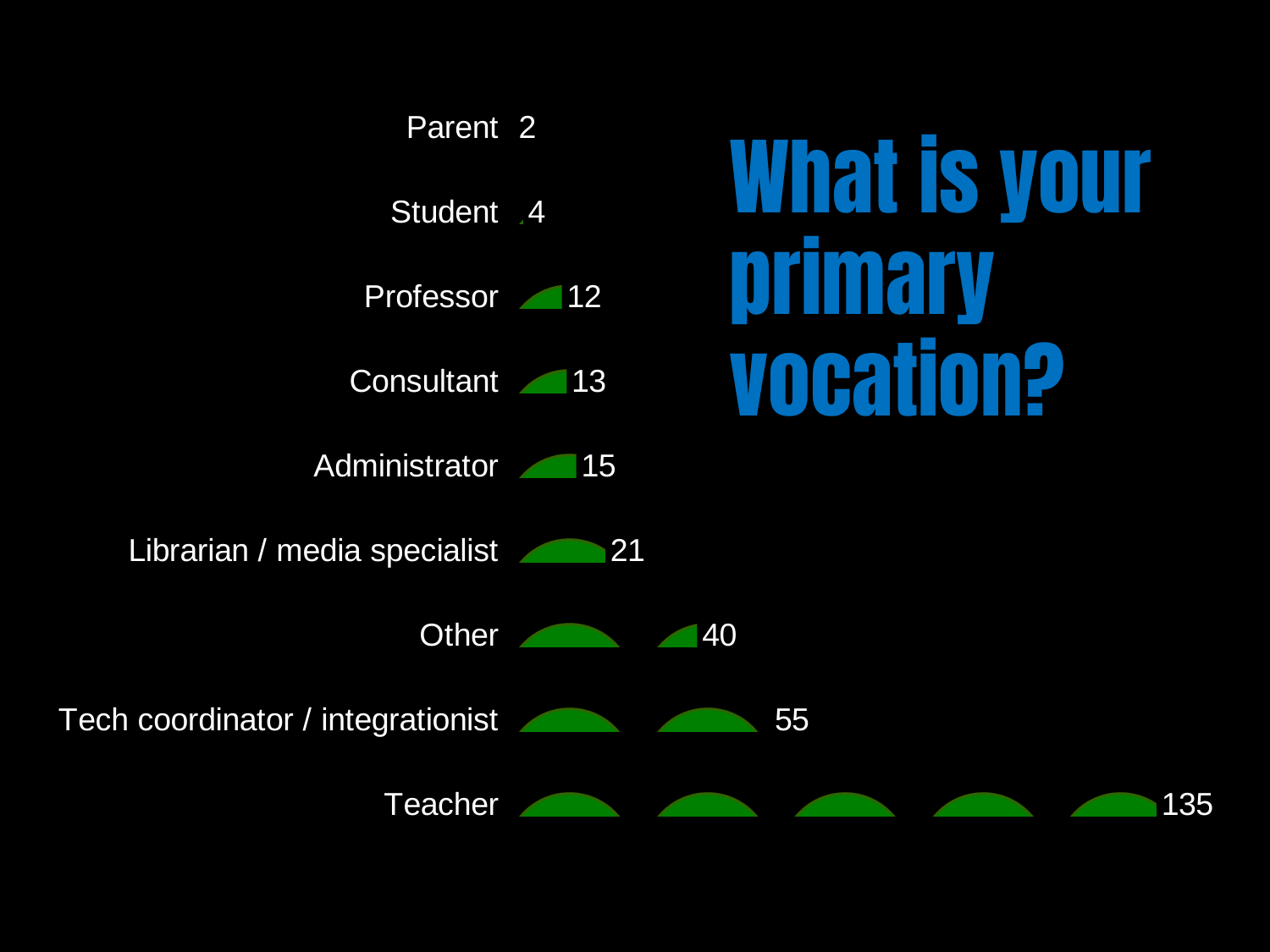

### Chart

| Category | Series 1 |
|---|---|
| Teacher | 135.0 |
| Tech coordinator / integrationist | 55.0 |
| Other | 40.0 |
| Librarian / media specialist | 21.0 |
| Administrator | 15.0 |
| Consultant | 13.0 |
| Professor | 12.0 |
| Student | 4.0 |
| Parent | 2.0 |
What is your
primary
vocation?